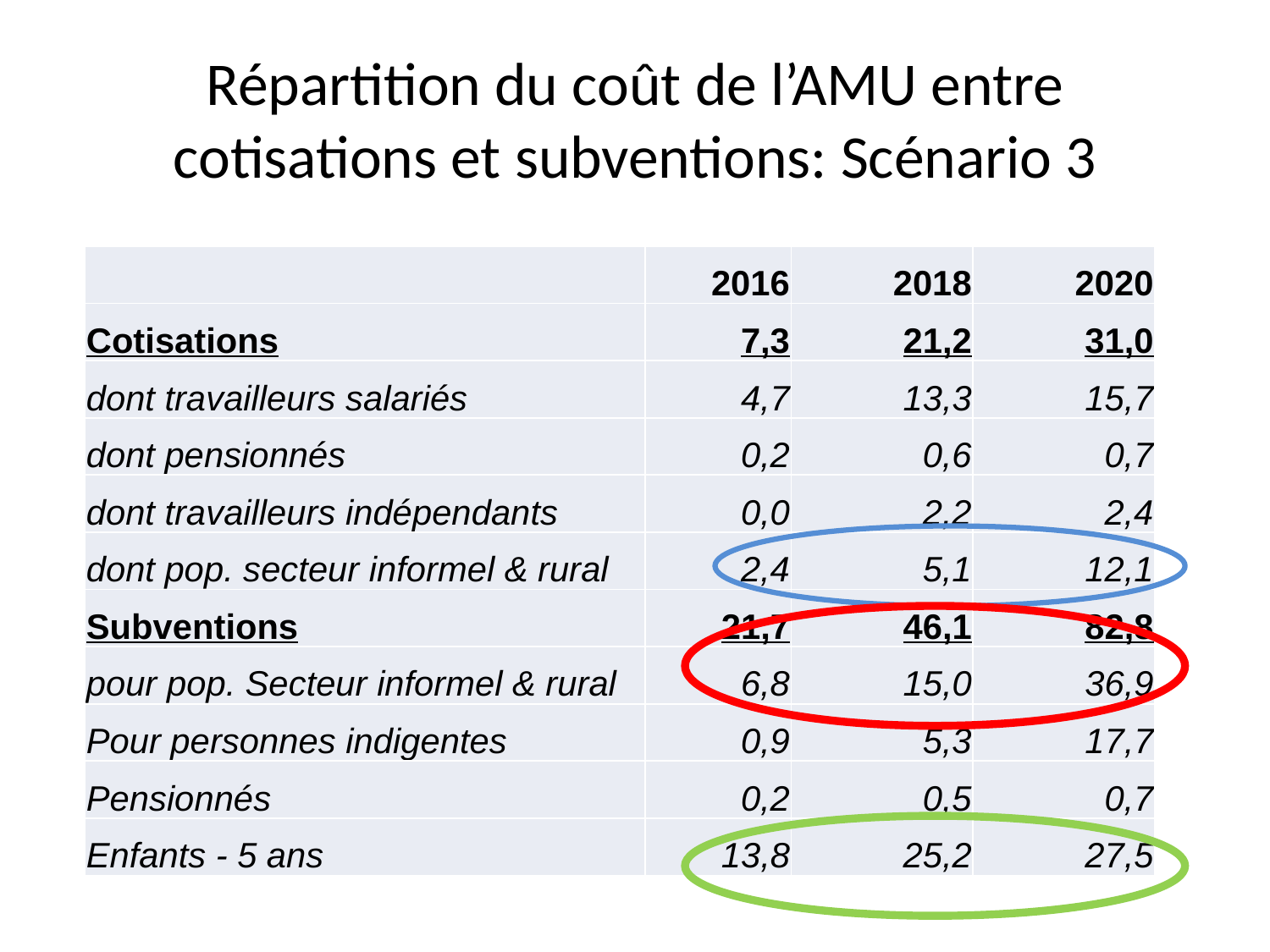

# Répartition du coût de l’AMU entre cotisations et subventions: Scénario 3
|  | 2016 | 2018 | 2020 |
| --- | --- | --- | --- |
| Cotisations | 7,3 | 21,2 | 31,0 |
| dont travailleurs salariés | 4,7 | 13,3 | 15,7 |
| dont pensionnés | 0,2 | 0,6 | 0,7 |
| dont travailleurs indépendants | 0,0 | 2,2 | 2,4 |
| dont pop. secteur informel & rural | 2,4 | 5,1 | 12,1 |
| Subventions | 21,7 | 46,1 | 82,8 |
| pour pop. Secteur informel & rural | 6,8 | 15,0 | 36,9 |
| Pour personnes indigentes | 0,9 | 5,3 | 17,7 |
| Pensionnés | 0,2 | 0,5 | 0,7 |
| Enfants - 5 ans | 13,8 | 25,2 | 27,5 |